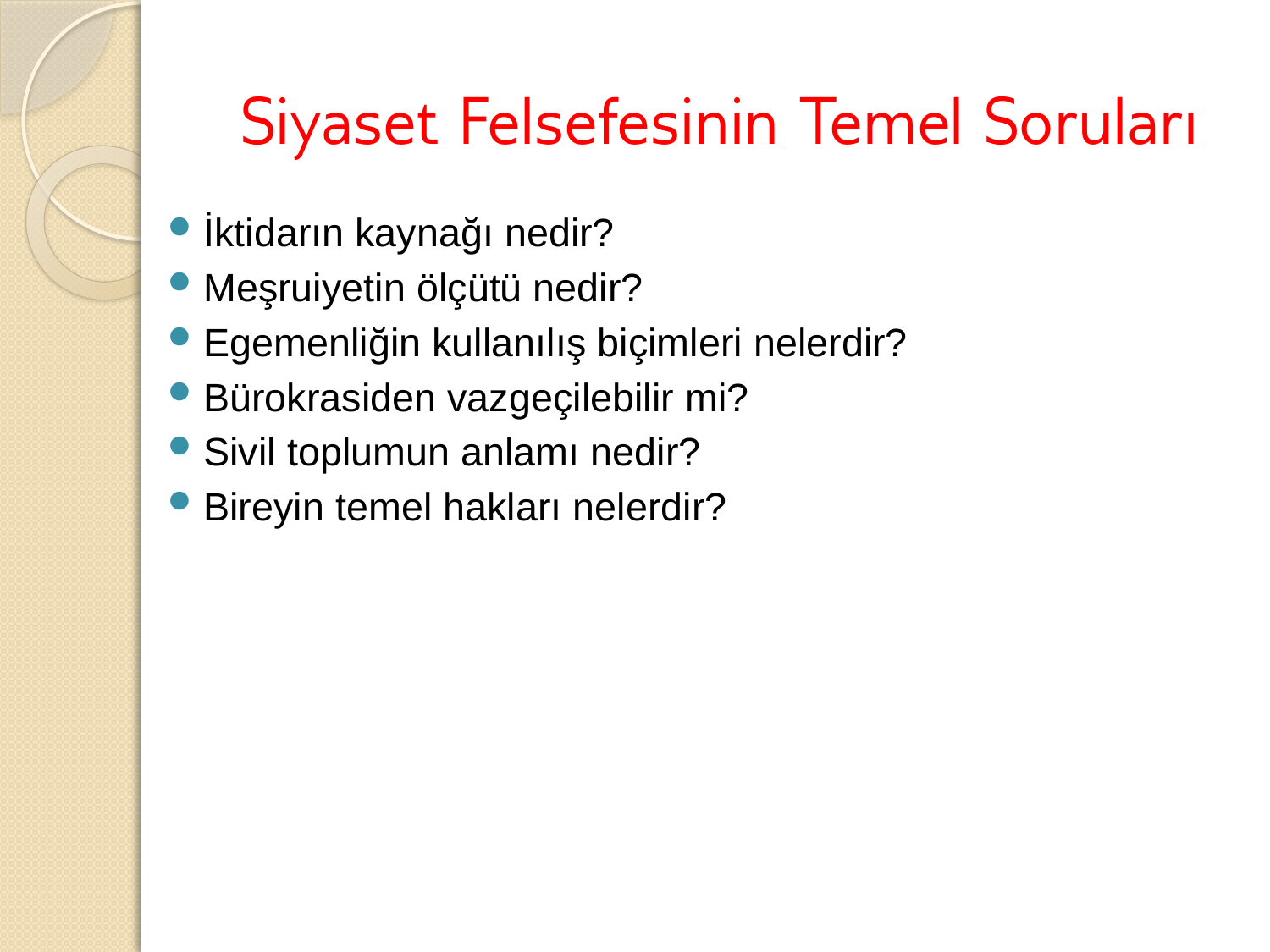

# Siyaset Felsefesinin Temel Soruları
İktidarın kaynağı nedir?
Meşruiyetin ölçütü nedir?
Egemenliğin kullanılış biçimleri nelerdir?
Bürokrasiden vazgeçilebilir mi?
Sivil toplumun anlamı nedir?
Bireyin temel hakları nelerdir?